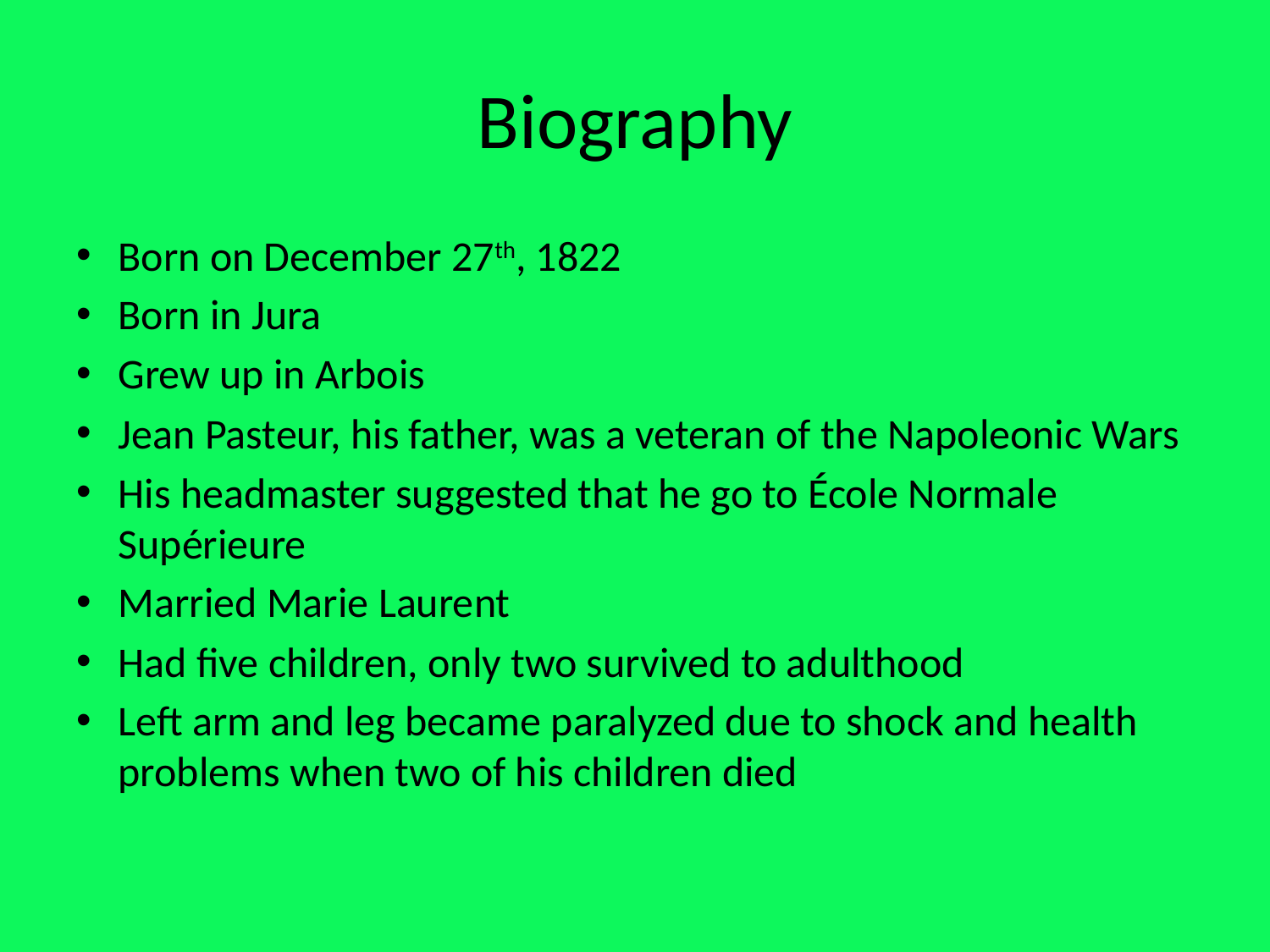

# Biography
Born on December 27th, 1822
Born in Jura
Grew up in Arbois
Jean Pasteur, his father, was a veteran of the Napoleonic Wars
His headmaster suggested that he go to École Normale Supérieure
Married Marie Laurent
Had five children, only two survived to adulthood
Left arm and leg became paralyzed due to shock and health problems when two of his children died